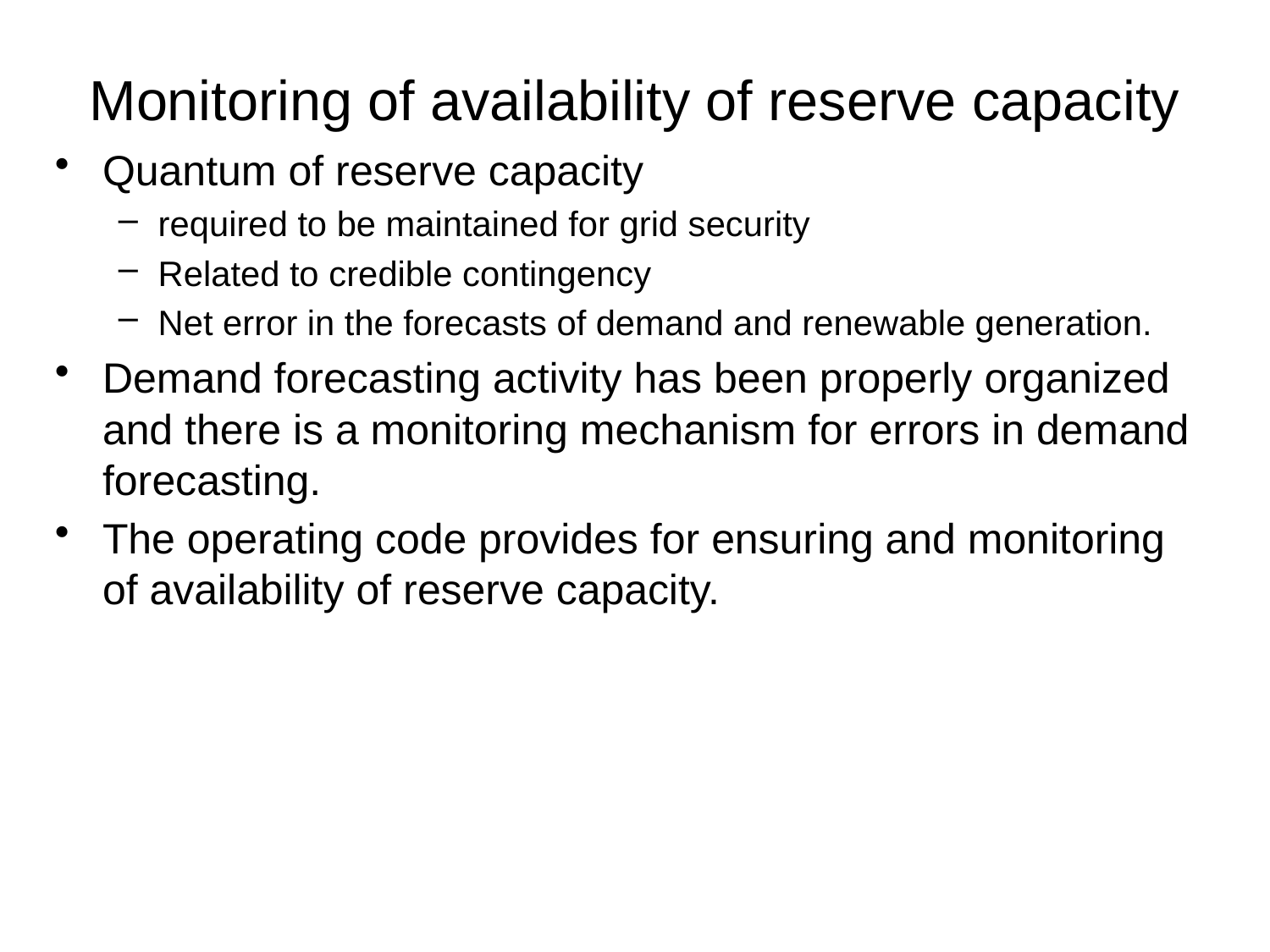

# Monitoring of availability of reserve capacity
Quantum of reserve capacity
required to be maintained for grid security
Related to credible contingency
Net error in the forecasts of demand and renewable generation.
Demand forecasting activity has been properly organized and there is a monitoring mechanism for errors in demand forecasting.
The operating code provides for ensuring and monitoring of availability of reserve capacity.